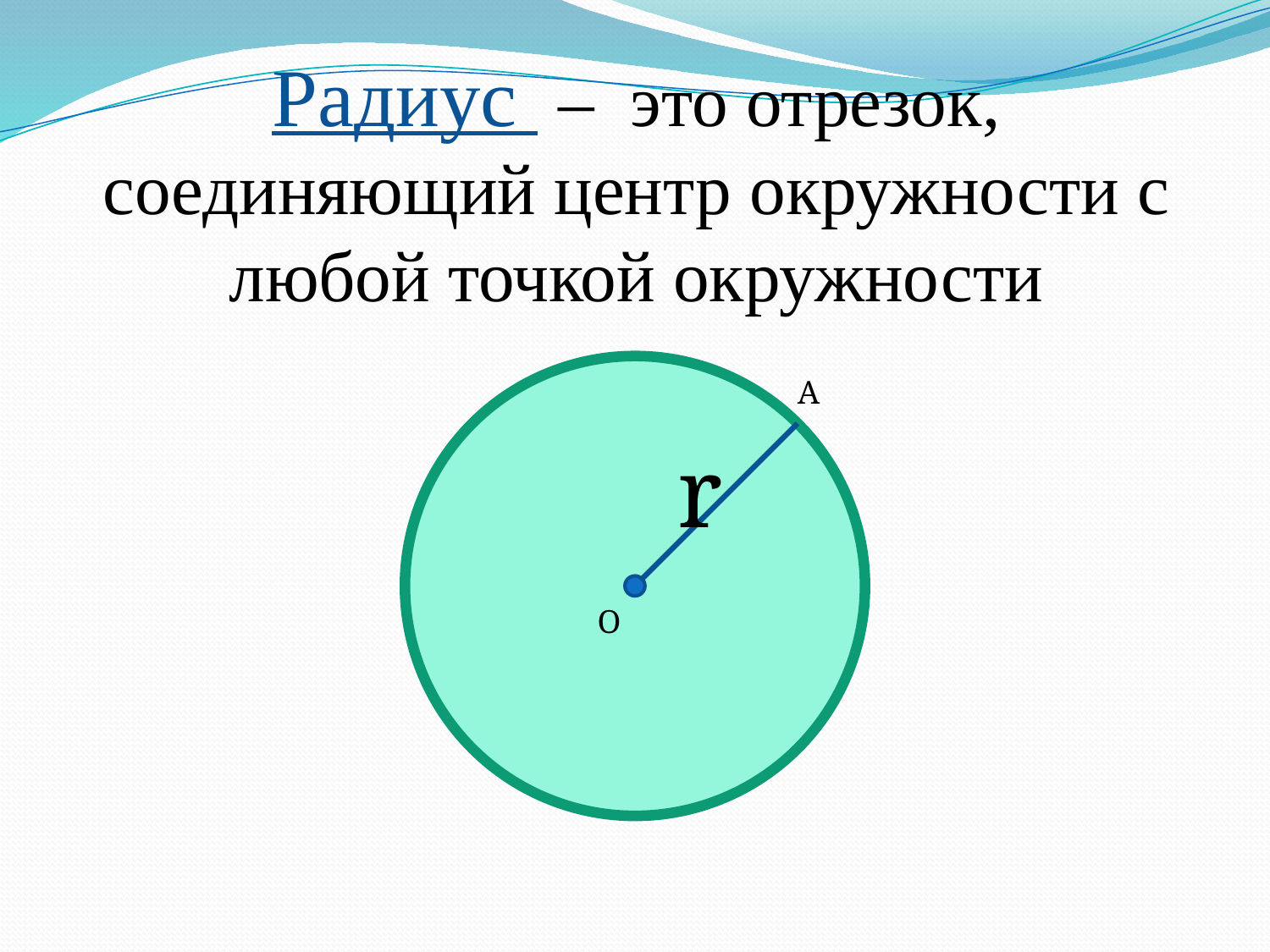

# Радиус  –  это отрезок, соединяющий центр окружности с любой точкой окружности

A
r

О